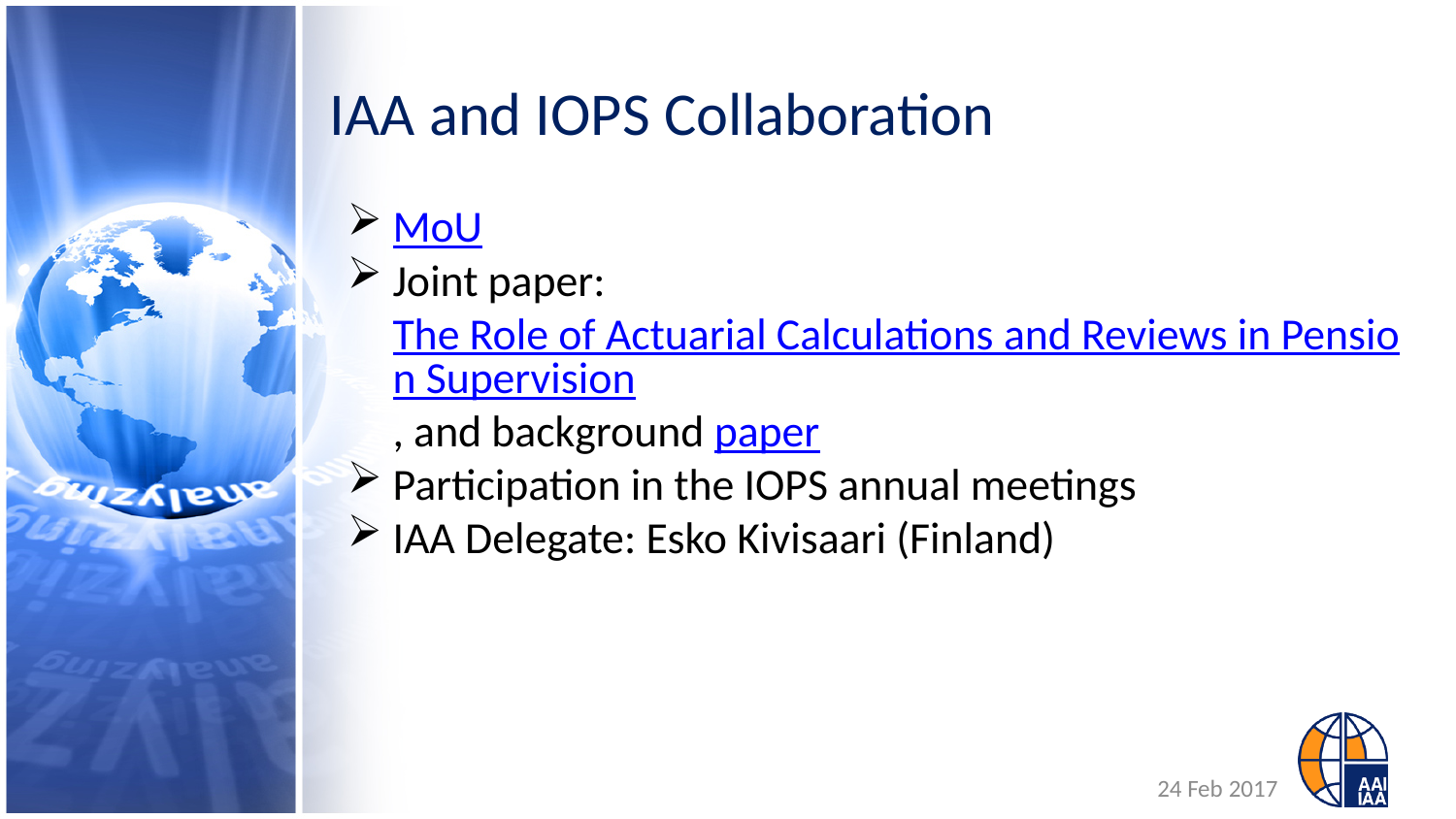

# IAA and IOPS Collaboration
MoU
Joint paper: The Role of Actuarial Calculations and Reviews in Pension Supervision, and background paper
Participation in the IOPS annual meetings
IAA Delegate: Esko Kivisaari (Finland)
24 Feb 2017